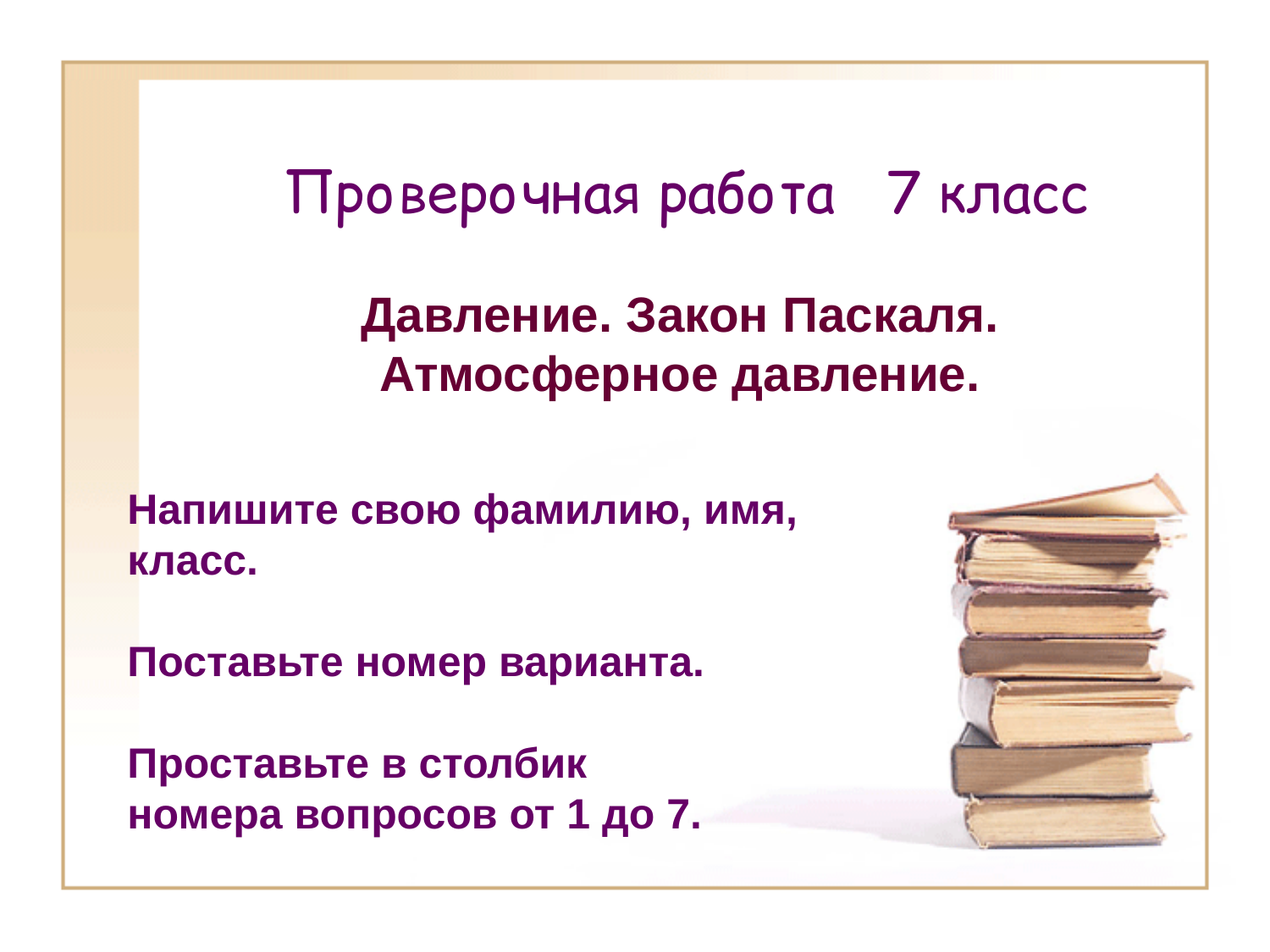

# Проверочная работа   7 класс
Давление. Закон Паскаля. Атмосферное давление.
Напишите свою фамилию, имя, класс.

Поставьте номер варианта.

Проставьте в столбик
номера вопросов от 1 до 7.